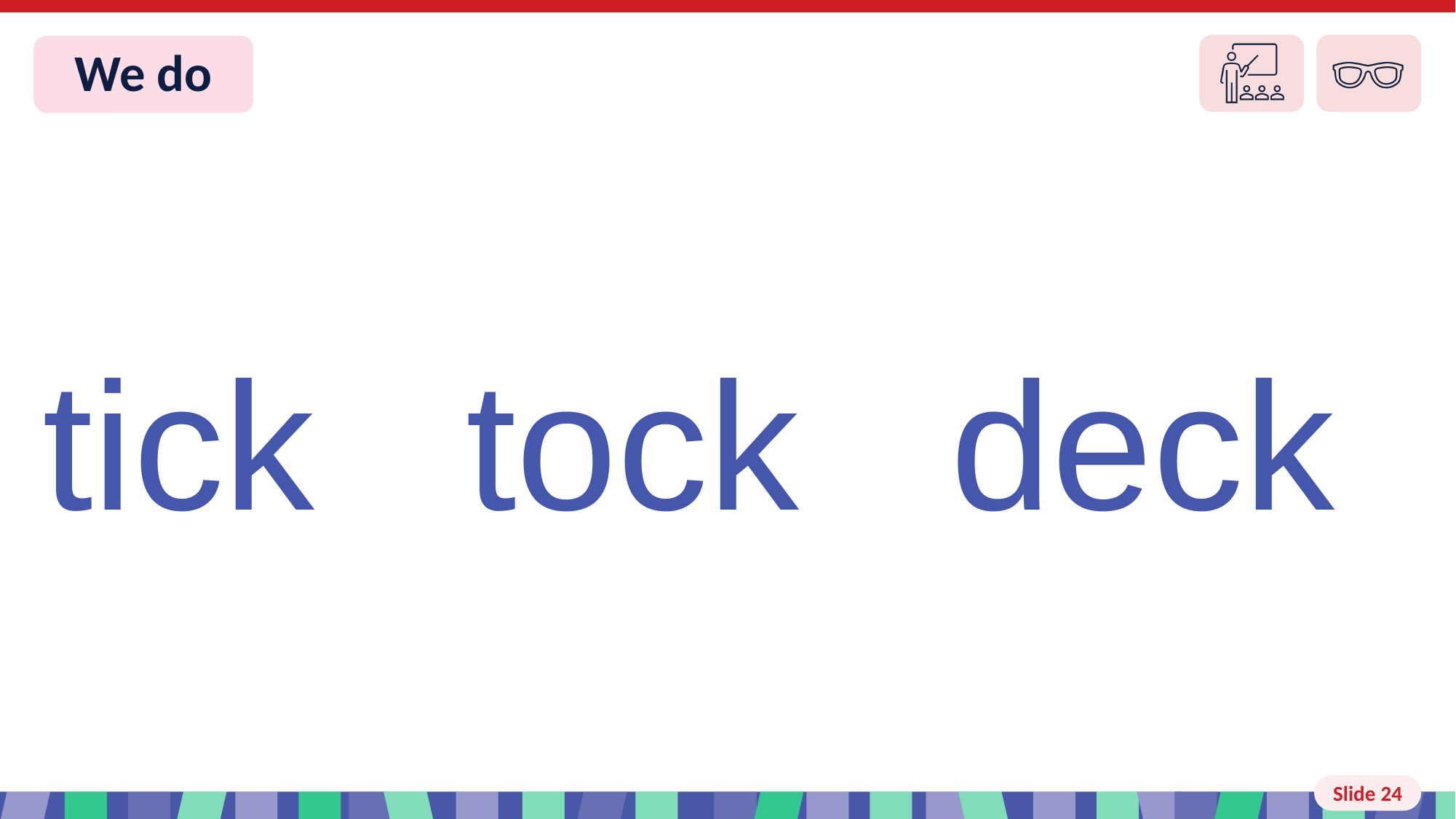

Slide 24 We do
tick   tock   deck